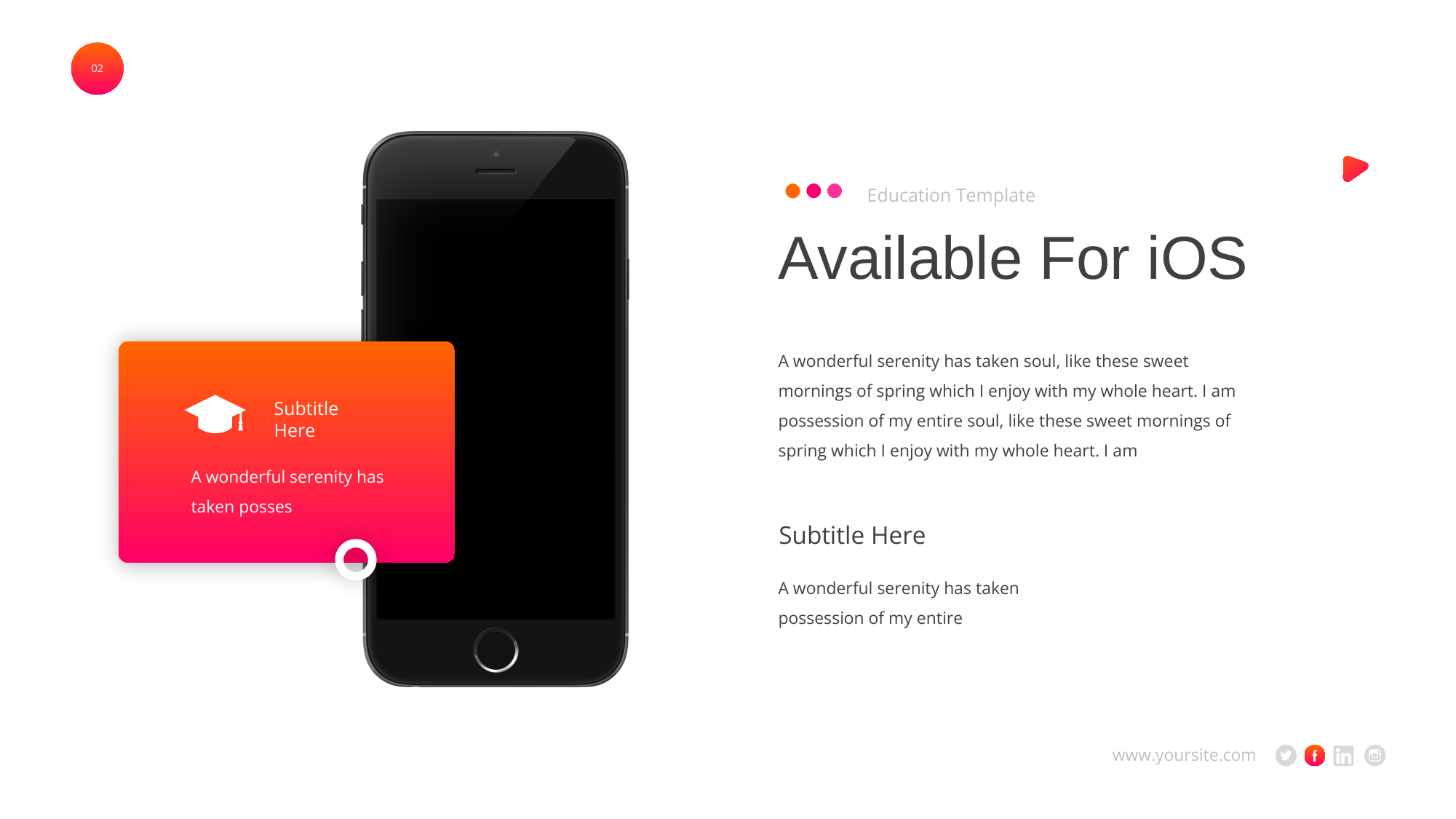

02

Education Template

Available For iOS
A wonderful serenity has taken soul, like these sweet mornings of spring which I enjoy with my whole heart. I am possession of my entire soul, like these sweet mornings of spring which I enjoy with my whole heart. I am

Subtitle Here

A wonderful serenity has taken posses
Subtitle Here

A wonderful serenity has taken possession of my entire
www.yoursite.com